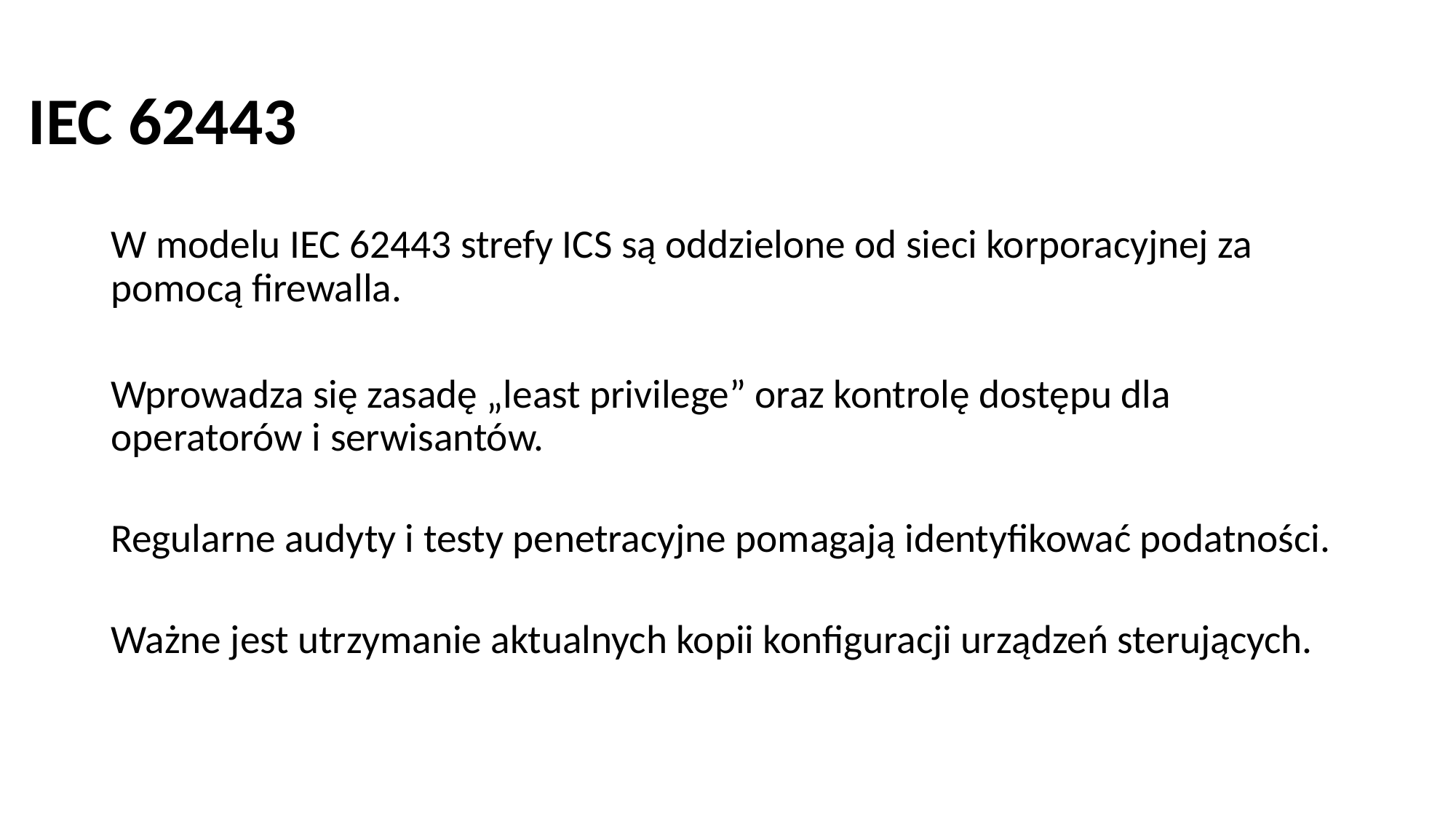

# IEC 62443
W modelu IEC 62443 strefy ICS są oddzielone od sieci korporacyjnej za pomocą firewalla.
Wprowadza się zasadę „least privilege” oraz kontrolę dostępu dla operatorów i serwisantów.
Regularne audyty i testy penetracyjne pomagają identyfikować podatności.
Ważne jest utrzymanie aktualnych kopii konfiguracji urządzeń sterujących.